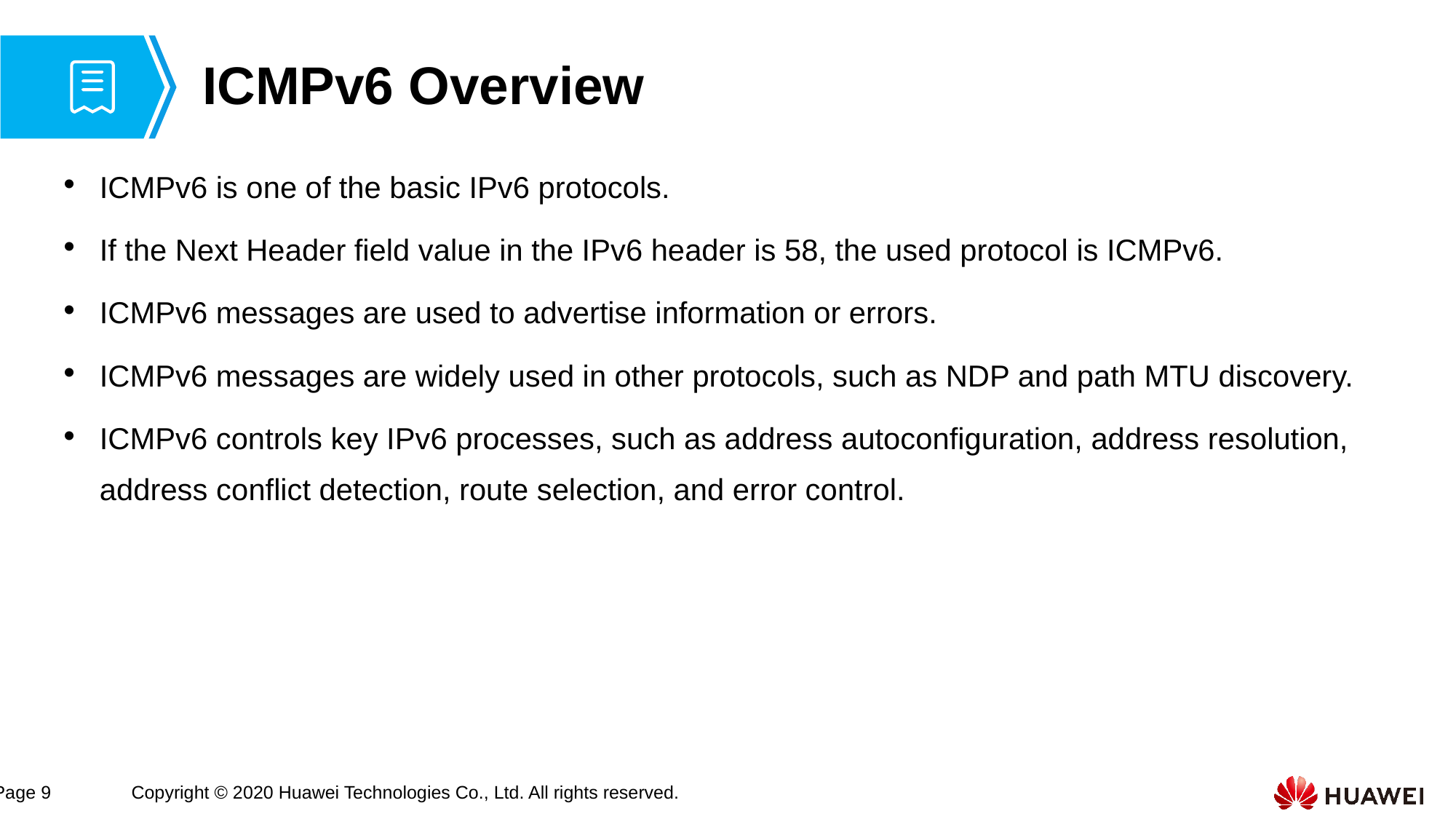

# ICMPv6 Overview
ICMPv6 is one of the basic IPv6 protocols.
If the Next Header field value in the IPv6 header is 58, the used protocol is ICMPv6.
ICMPv6 messages are used to advertise information or errors.
ICMPv6 messages are widely used in other protocols, such as NDP and path MTU discovery.
ICMPv6 controls key IPv6 processes, such as address autoconfiguration, address resolution, address conflict detection, route selection, and error control.